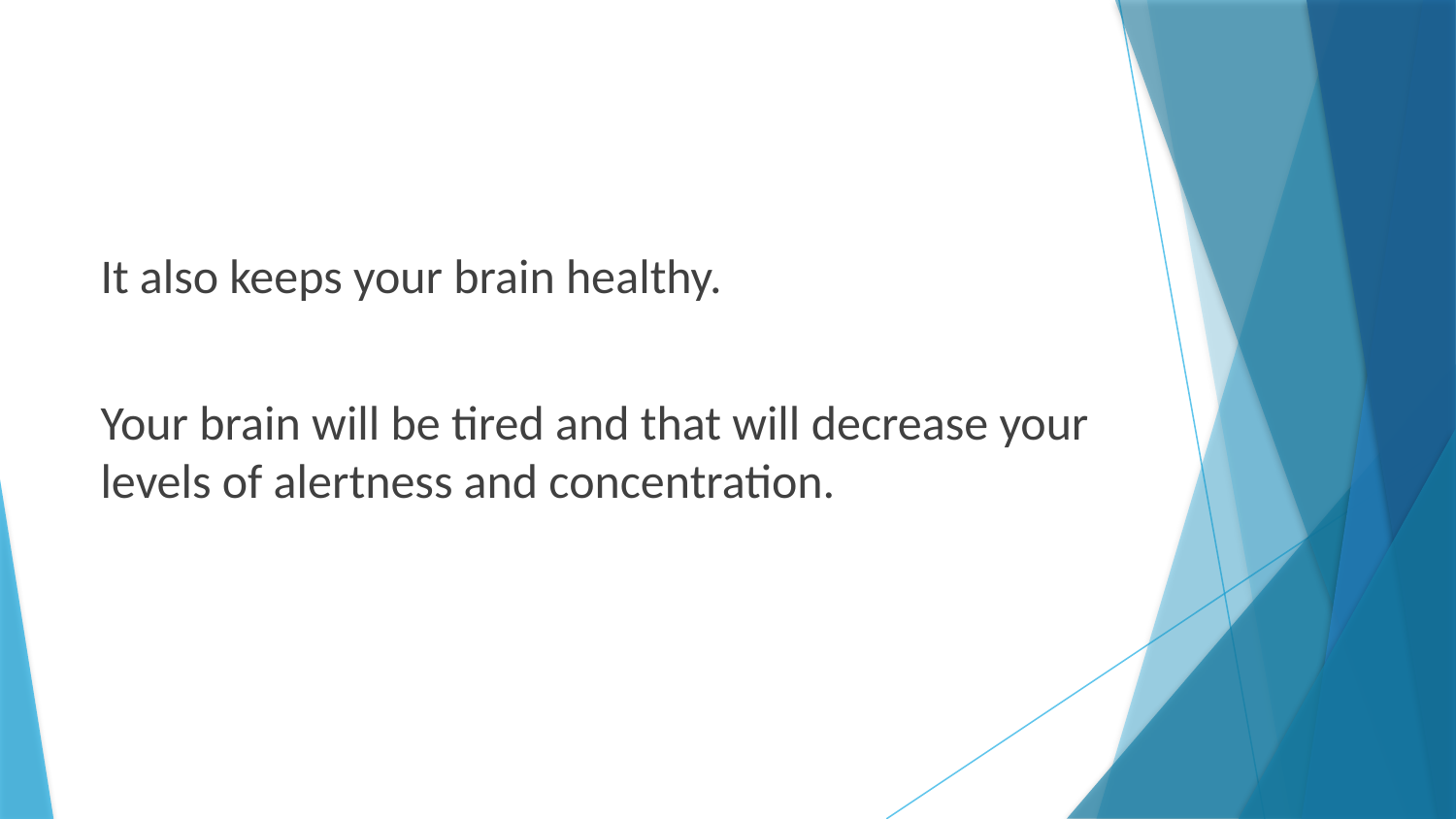

It also keeps your brain healthy.

Your brain will be tired and that will decrease your levels of alertness and concentration.